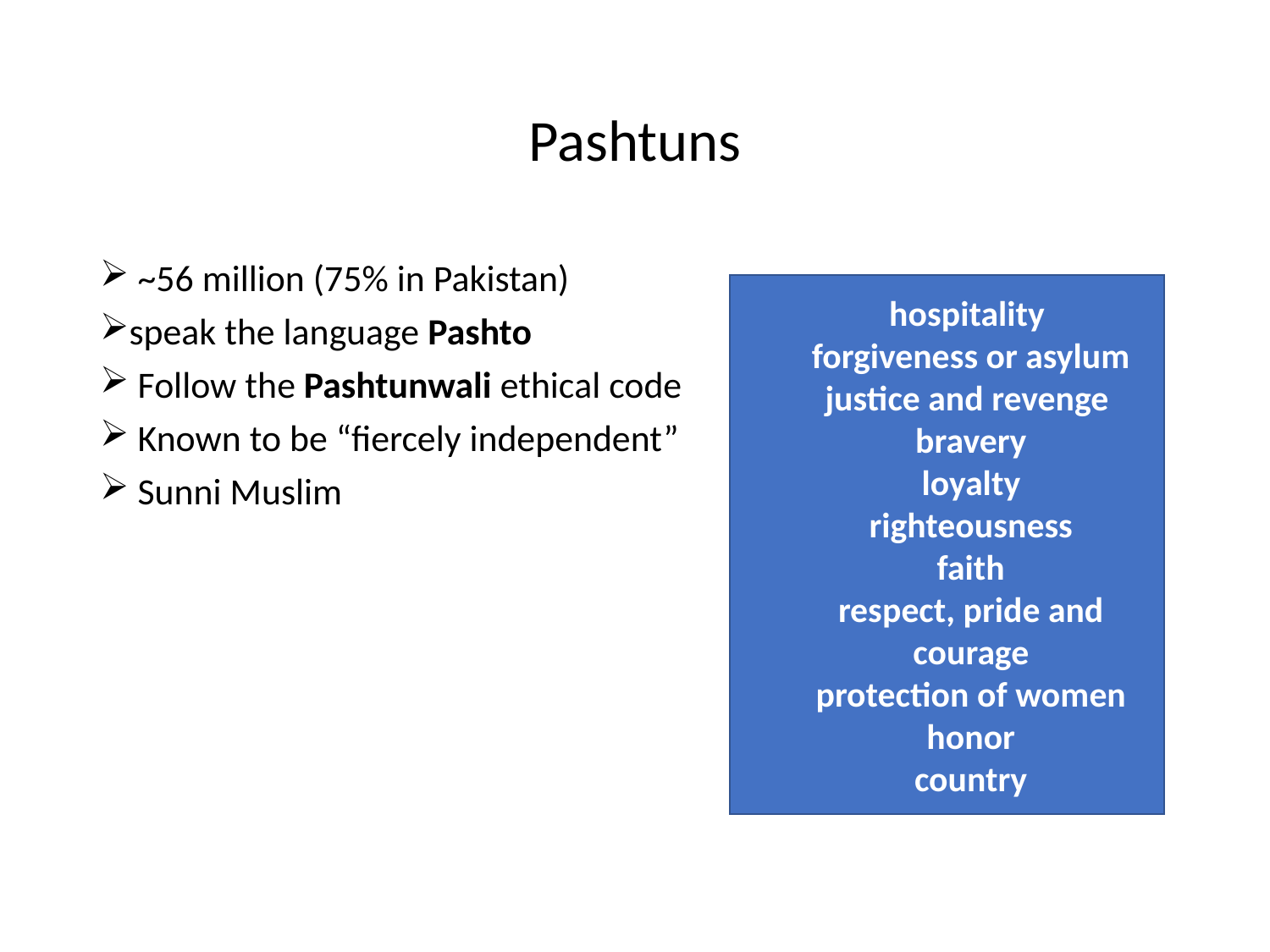

# Pashtuns
 ~56 million (75% in Pakistan)
speak the language Pashto
 Follow the Pashtunwali ethical code
 Known to be “fiercely independent”
 Sunni Muslim
hospitality
forgiveness or asylum
justice and revenge
bravery
loyalty
righteousness
faith
respect, pride and courage
protection of women
honor
country